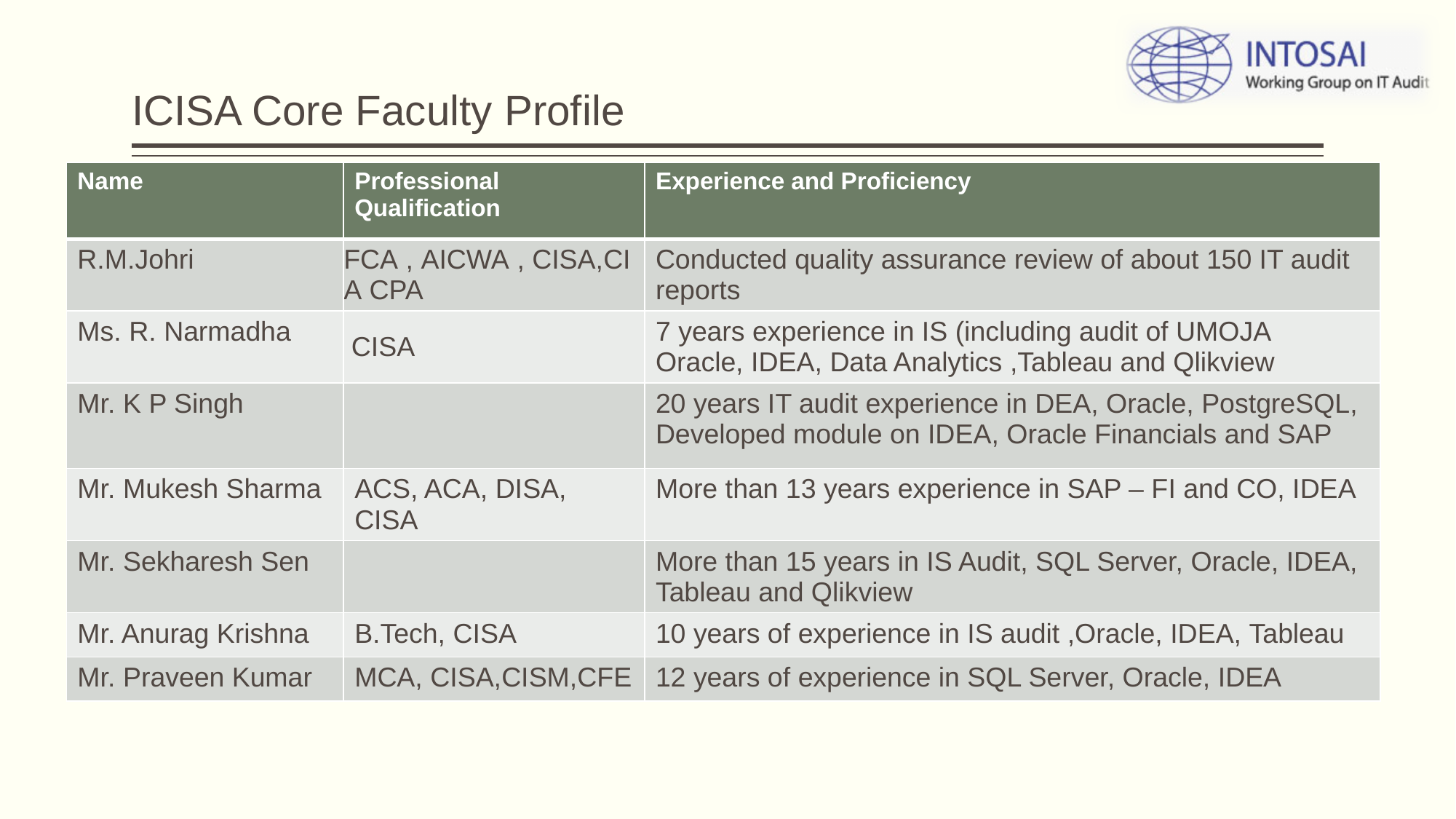

# ICISA Core Faculty Profile
| Name | Professional Qualification | Experience and Proficiency |
| --- | --- | --- |
| R.M.Johri | FCA , AICWA , CISA,CIA CPA | Conducted quality assurance review of about 150 IT audit reports |
| Ms. R. Narmadha | CISA | 7 years experience in IS (including audit of UMOJA Oracle, IDEA, Data Analytics ,Tableau and Qlikview |
| Mr. K P Singh |  | 20 years IT audit experience in DEA, Oracle, PostgreSQL, Developed module on IDEA, Oracle Financials and SAP |
| Mr. Mukesh Sharma | ACS, ACA, DISA, CISA | More than 13 years experience in SAP – FI and CO, IDEA |
| Mr. Sekharesh Sen |  | More than 15 years in IS Audit, SQL Server, Oracle, IDEA, Tableau and Qlikview |
| Mr. Anurag Krishna | B.Tech, CISA | 10 years of experience in IS audit ,Oracle, IDEA, Tableau |
| Mr. Praveen Kumar | MCA, CISA,CISM,CFE | 12 years of experience in SQL Server, Oracle, IDEA |